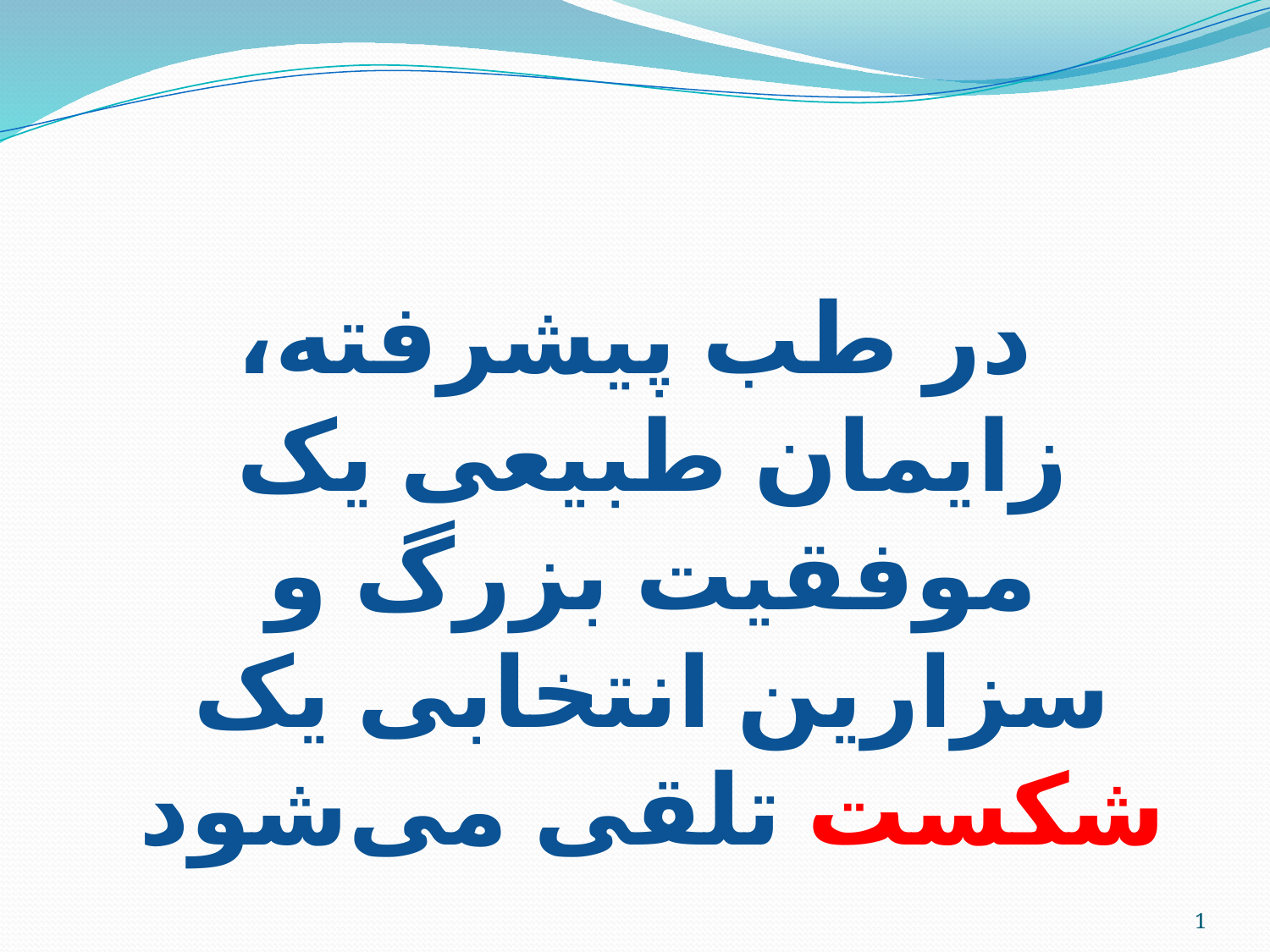

#
در طب پیشرفته، زایمان طبیعی یک موفقیت بزرگ و سزارین انتخابی یک شکست تلقی می‌شود
1